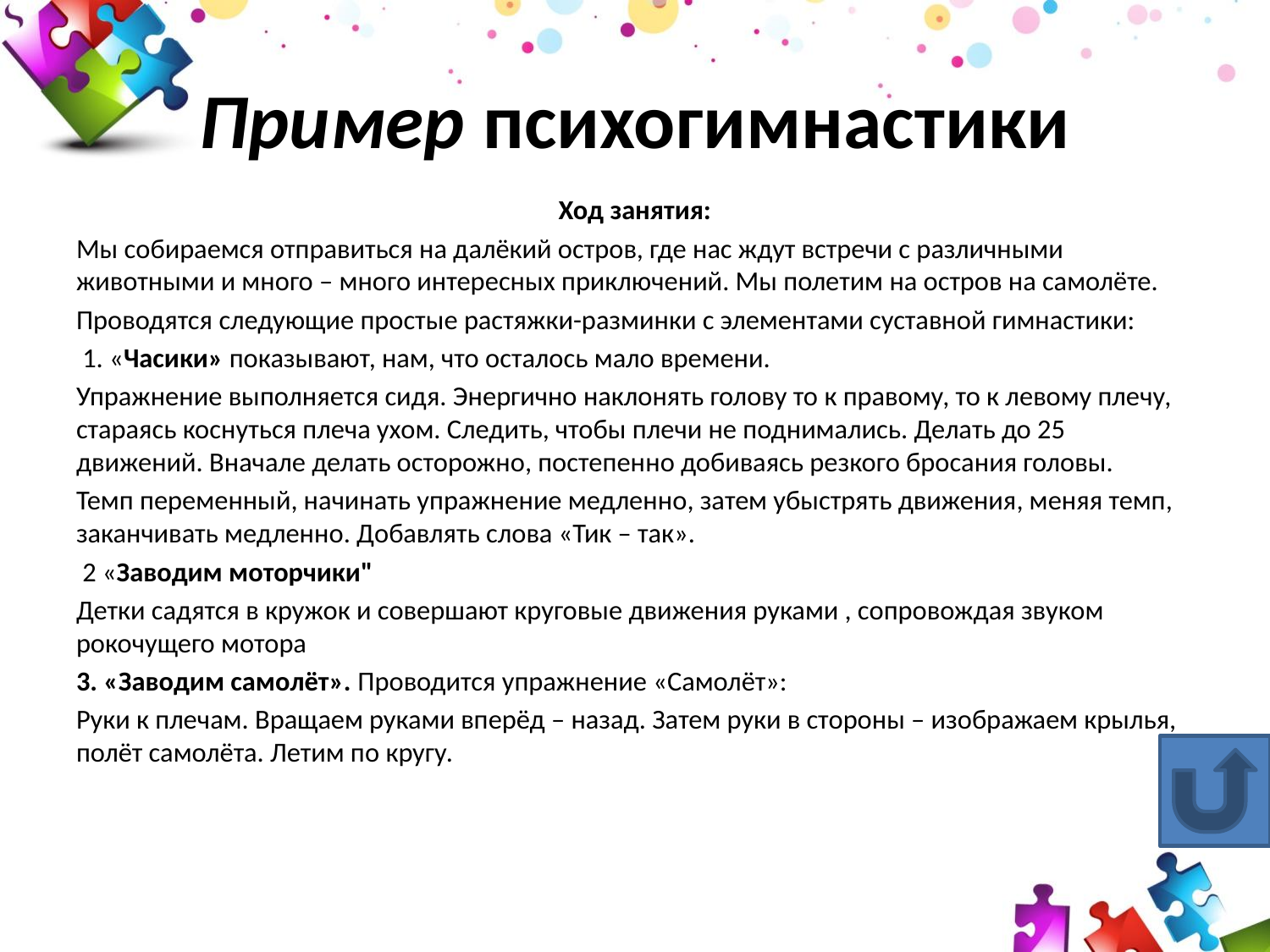

# Пример психогимнастики
Ход занятия:
Мы собираемся отправиться на далёкий остров, где нас ждут встречи с различными животными и много – много интересных приключений. Мы полетим на остров на самолёте.
Проводятся следующие простые растяжки-разминки с элементами суставной гимнастики:
 1. «Часики» показывают, нам, что осталось мало времени.
Упражнение выполняется сидя. Энергично наклонять голову то к правому, то к левому плечу, стараясь коснуться плеча ухом. Следить, чтобы плечи не поднимались. Делать до 25 движений. Вначале делать осторожно, постепенно добиваясь резкого бросания головы.
Темп переменный, начинать упражнение медленно, затем убыстрять движения, меняя темп, заканчивать медленно. Добавлять слова «Тик – так».
 2 «Заводим моторчики"
Детки садятся в кружок и совершают круговые движения руками , сопровождая звуком рокочущего мотора
3. «Заводим самолёт». Проводится упражнение «Самолёт»:
Руки к плечам. Вращаем руками вперёд – назад. Затем руки в стороны – изображаем крылья, полёт самолёта. Летим по кругу.